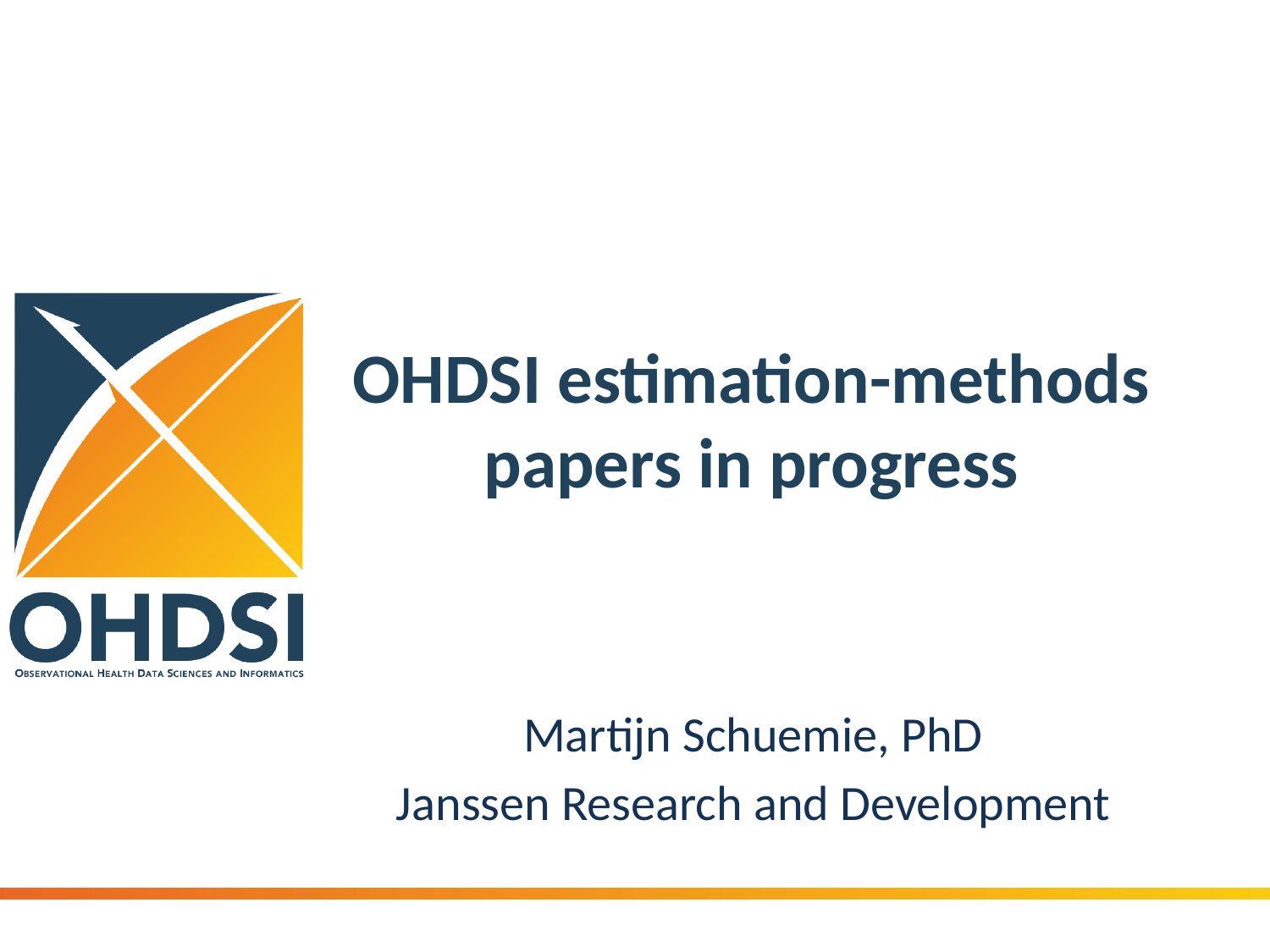

# OHDSI estimation-methods papers in progress
Martijn Schuemie, PhD
Janssen Research and Development